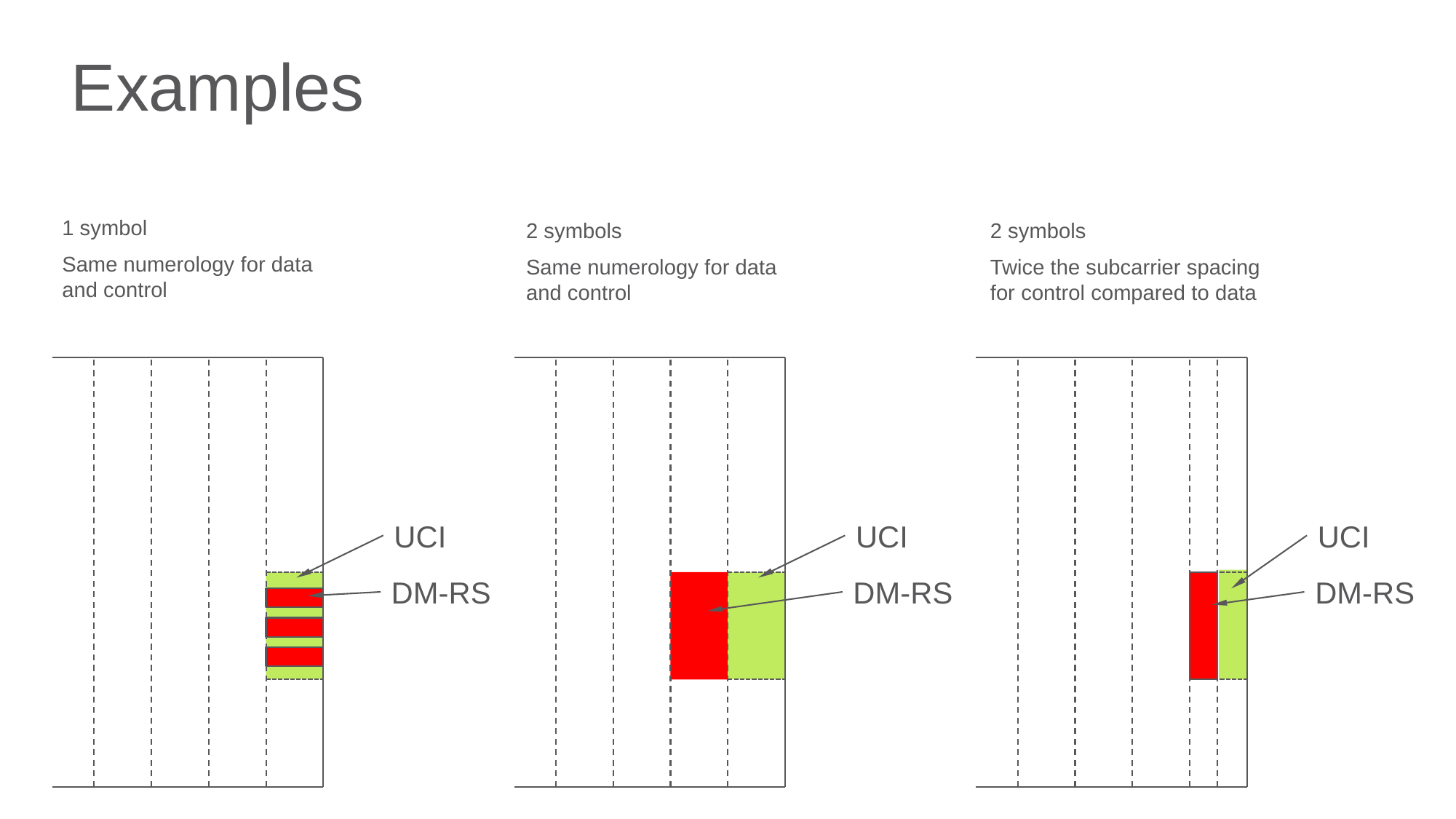

# Examples
1 symbol
Same numerology for data and control
2 symbols
Twice the subcarrier spacing for control compared to data
2 symbols
Same numerology for data and control
UCI
UCI
UCI
DM-RS
DM-RS
DM-RS